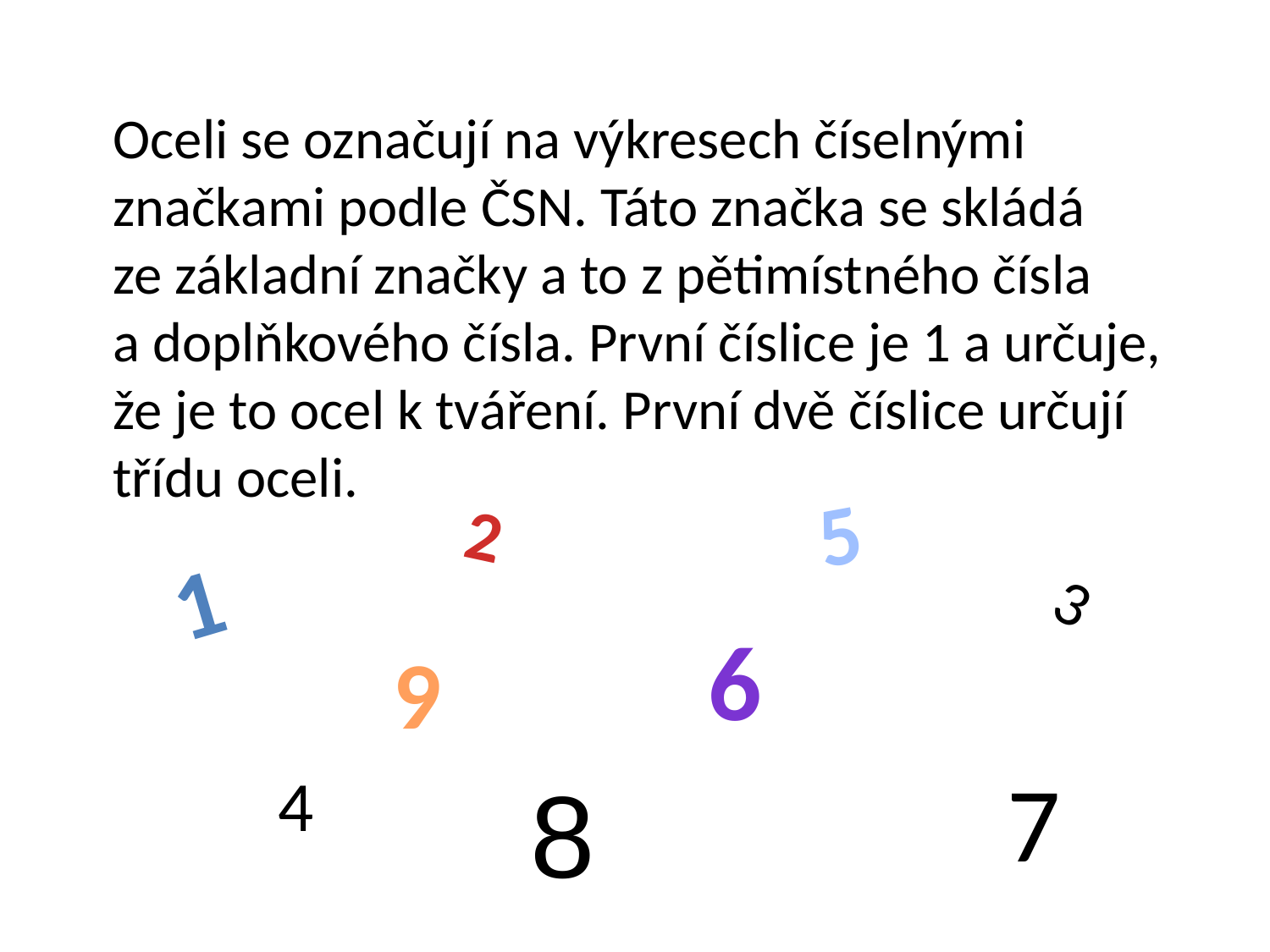

Oceli se označují na výkresech číselnými
značkami podle ČSN. Táto značka se skládá
ze základní značky a to z pětimístného čísla
a doplňkového čísla. První číslice je 1 a určuje,
že je to ocel k tváření. První dvě číslice určují
třídu oceli.
5
2
1
3
6
9
7
4
8